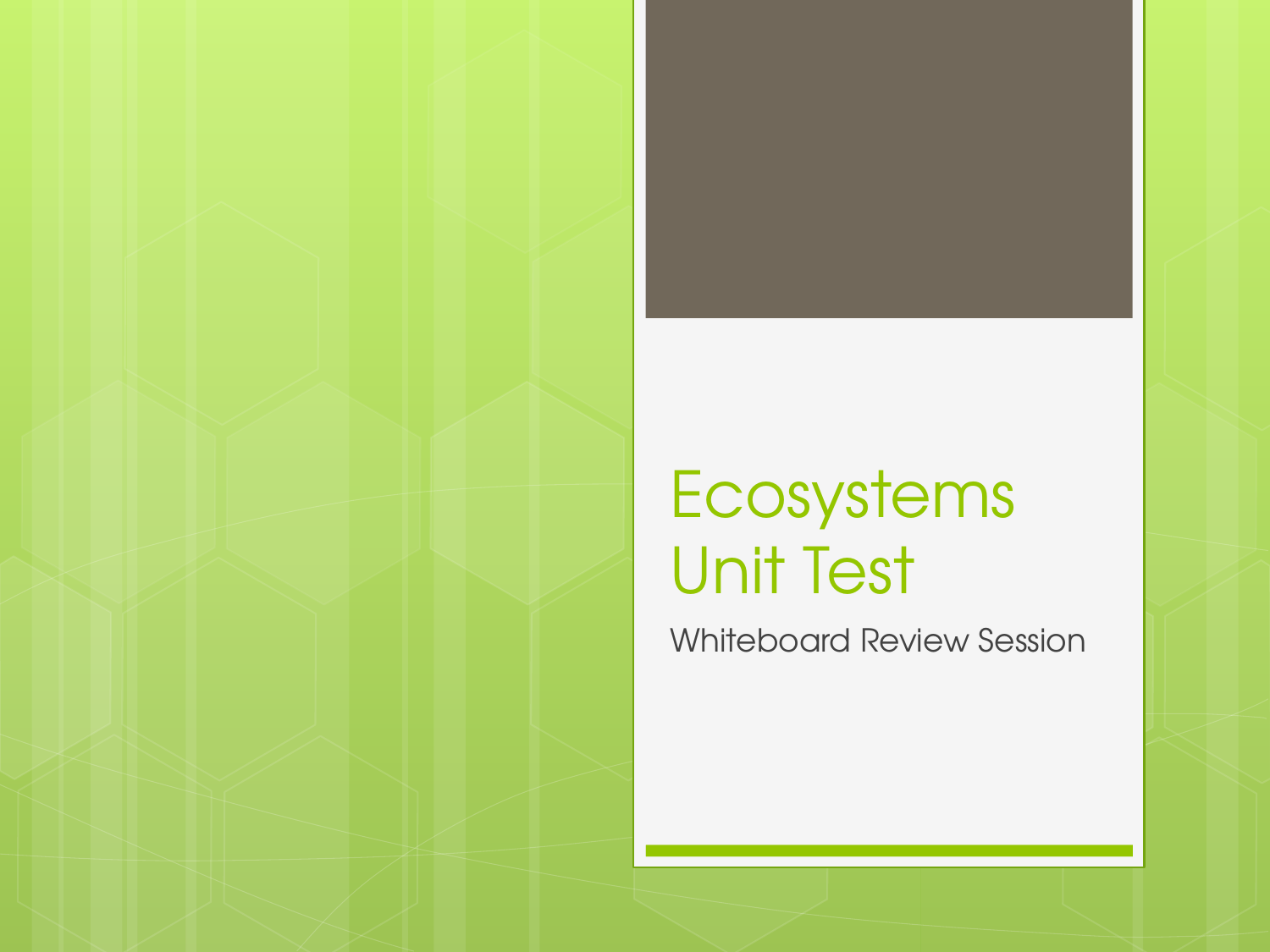

# Ecosystems Unit Test
Whiteboard Review Session